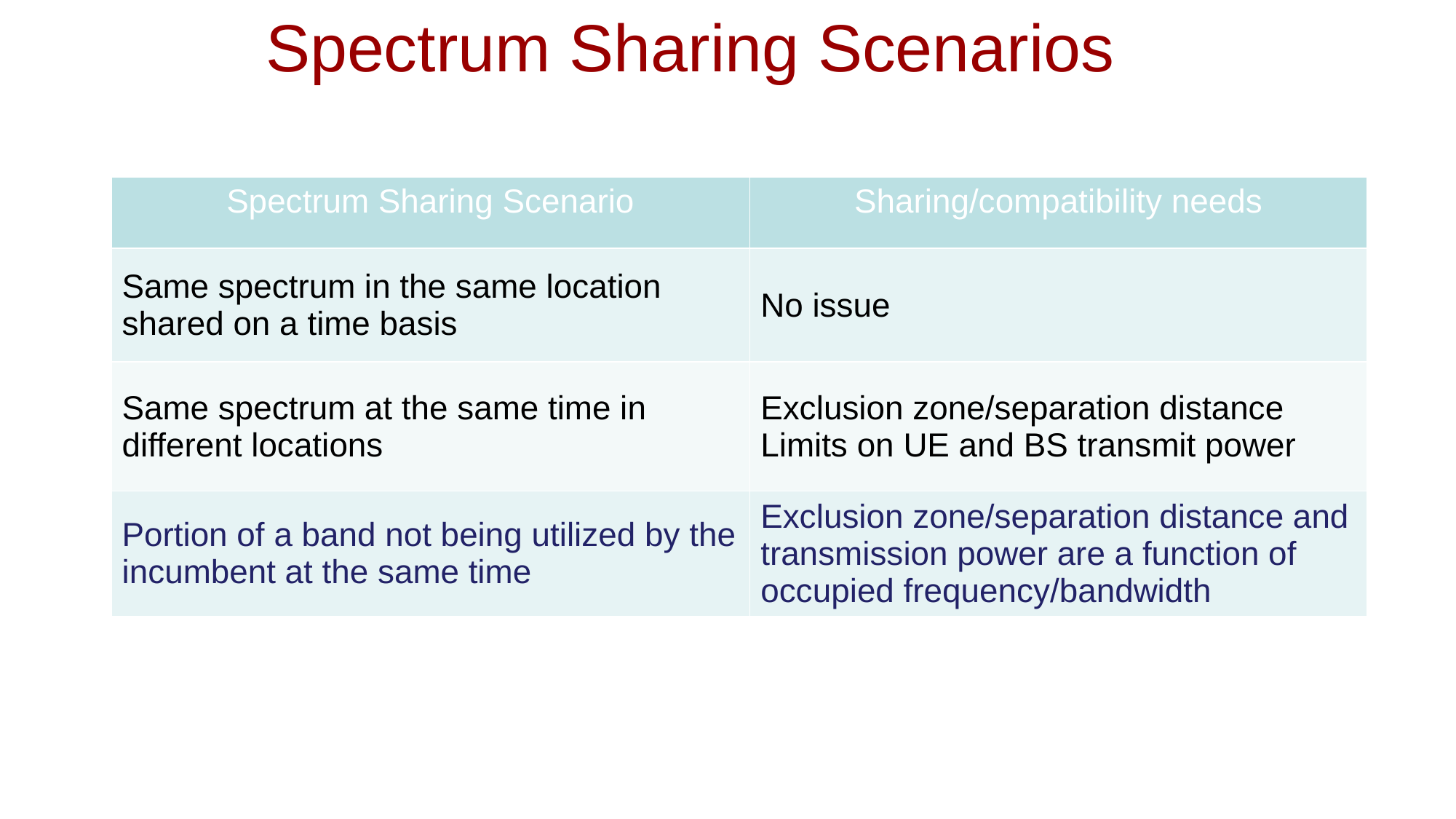

# Spectrum Sharing Scenarios
| Spectrum Sharing Scenario | Sharing/compatibility needs |
| --- | --- |
| Same spectrum in the same location shared on a time basis | No issue |
| Same spectrum at the same time in different locations | Exclusion zone/separation distance Limits on UE and BS transmit power |
| Portion of a band not being utilized by the incumbent at the same time | Exclusion zone/separation distance and transmission power are a function of occupied frequency/bandwidth |